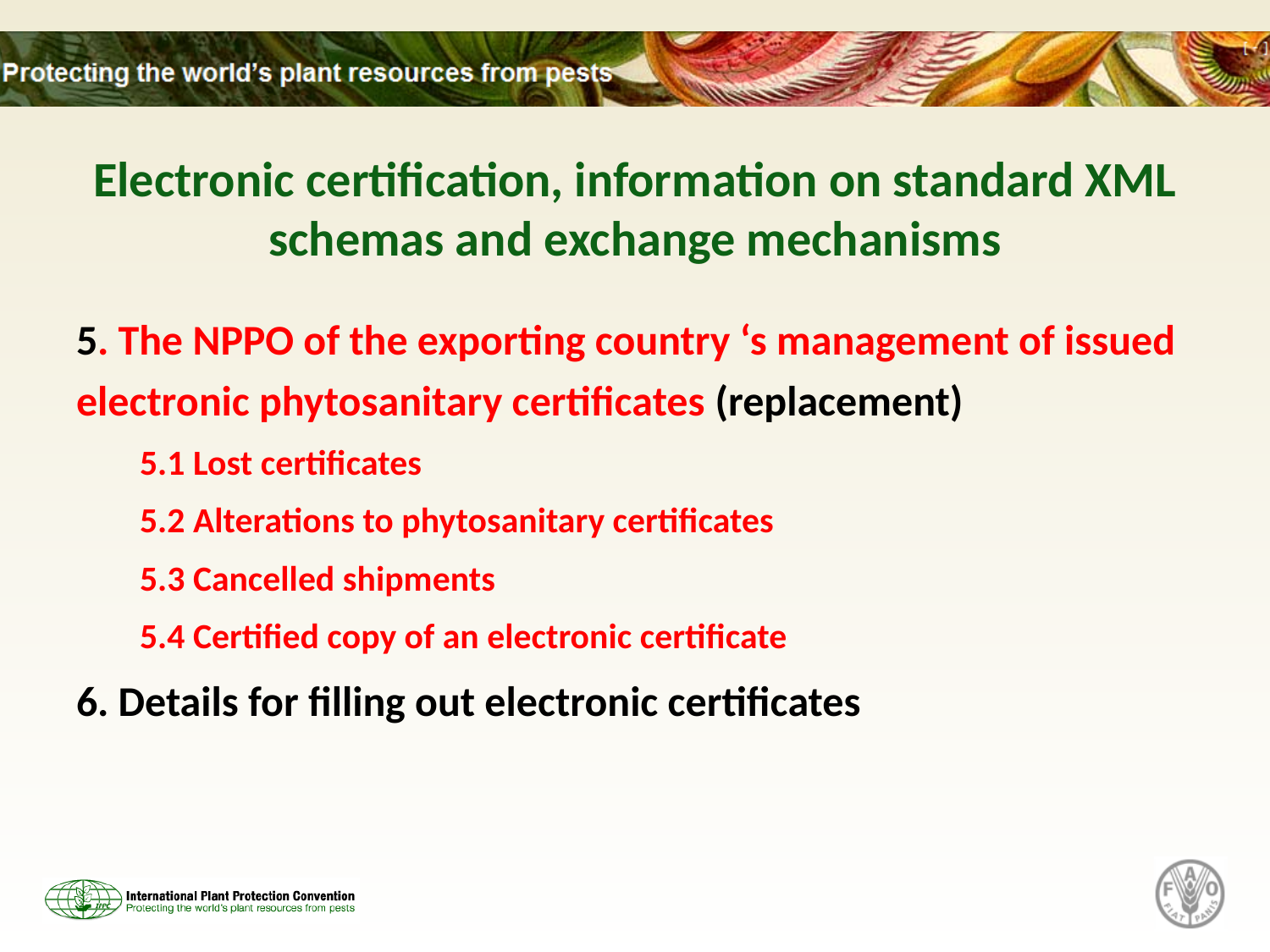

# Electronic certification, information on standard XML schemas and exchange mechanisms
5. The NPPO of the exporting country ‘s management of issued electronic phytosanitary certificates (replacement)
5.1 Lost certificates
5.2 Alterations to phytosanitary certificates
5.3 Cancelled shipments
5.4 Certified copy of an electronic certificate
6. Details for filling out electronic certificates